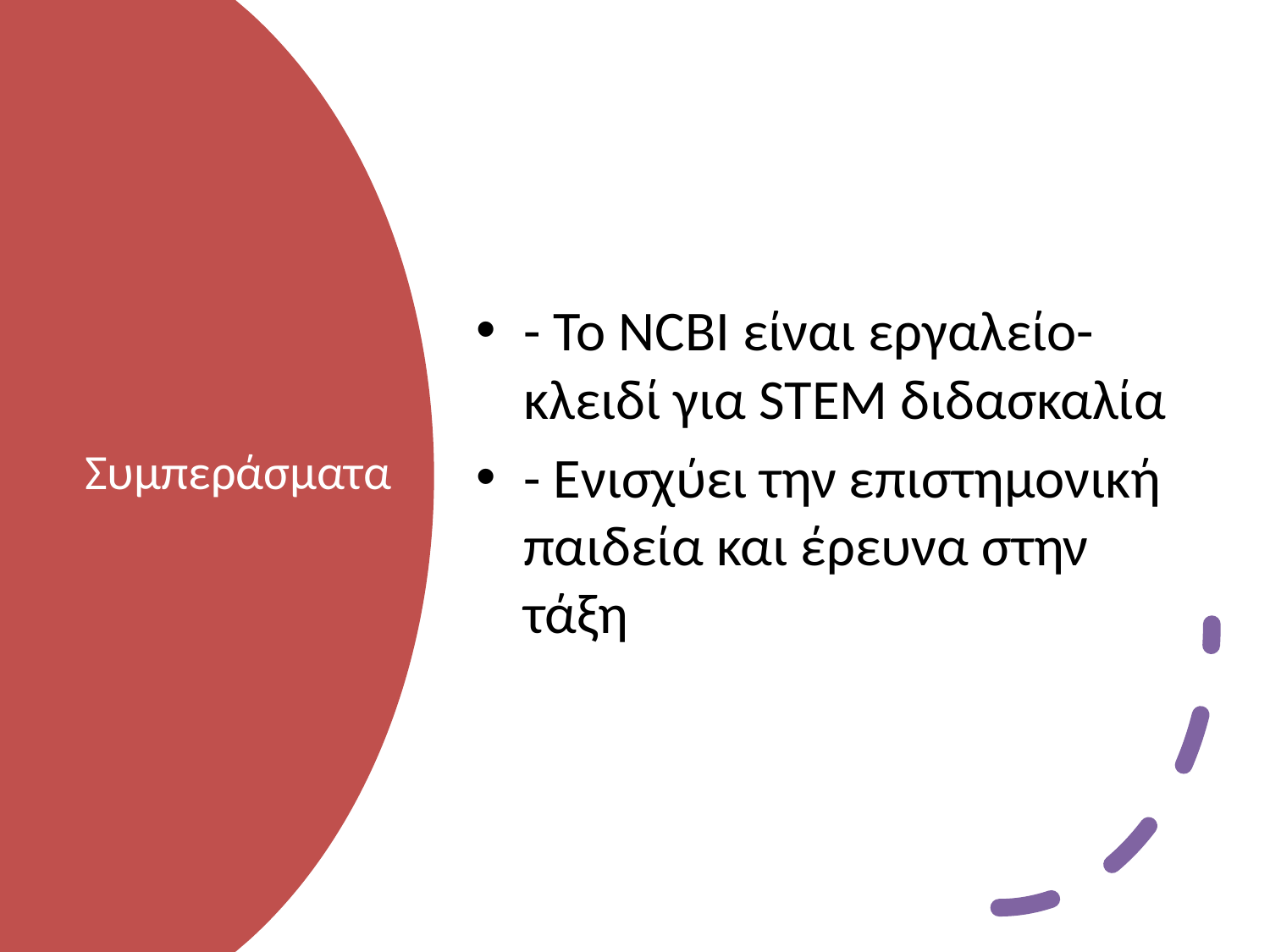

- Το NCBI είναι εργαλείο-κλειδί για STEM διδασκαλία
- Ενισχύει την επιστημονική παιδεία και έρευνα στην τάξη
# Συμπεράσματα